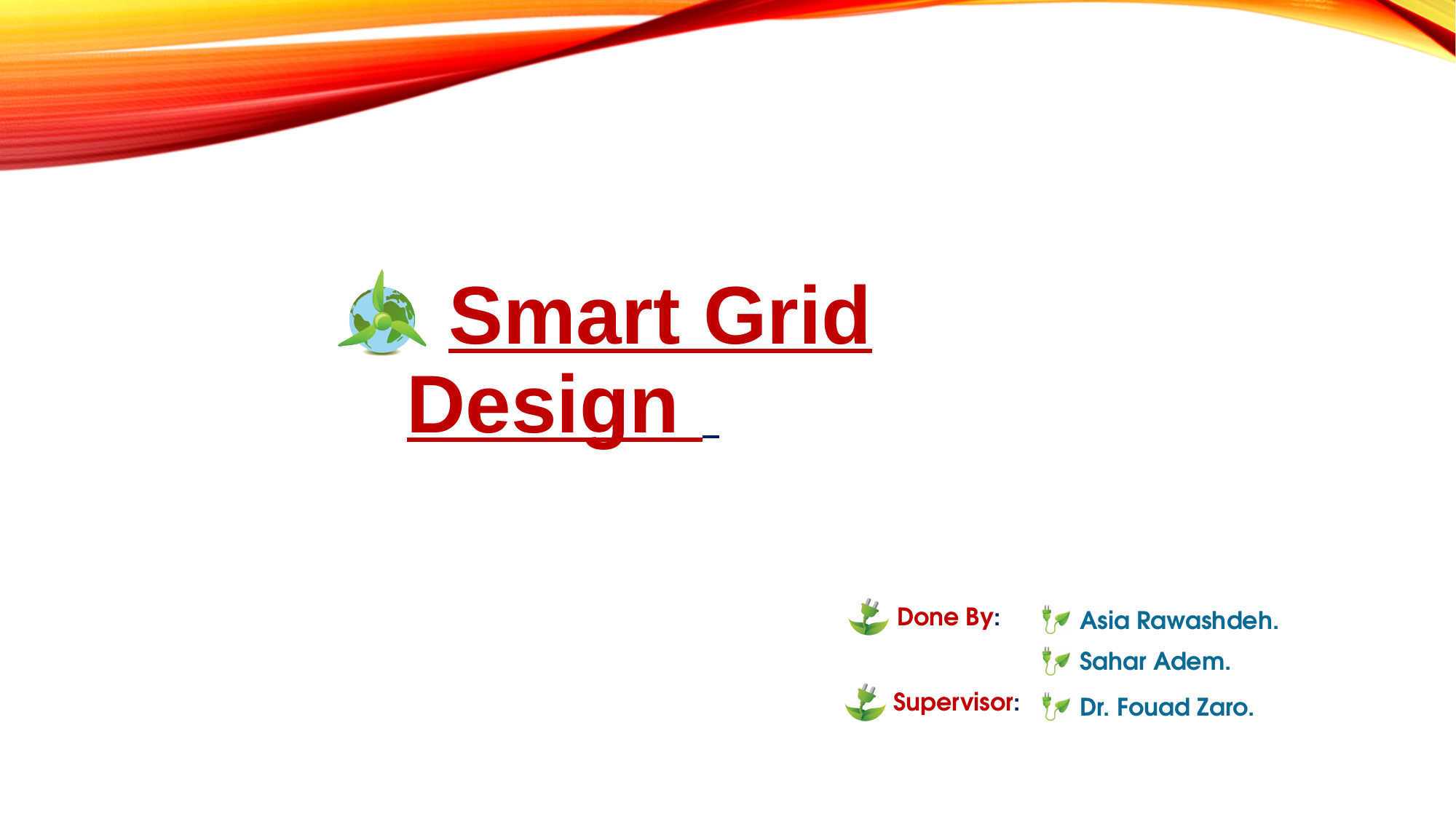

# Smart Grid Design

 Done By:

 Asia Rawashdeh.
 Sahar Adem.

 Supervisor:

 Dr. Fouad Zaro.